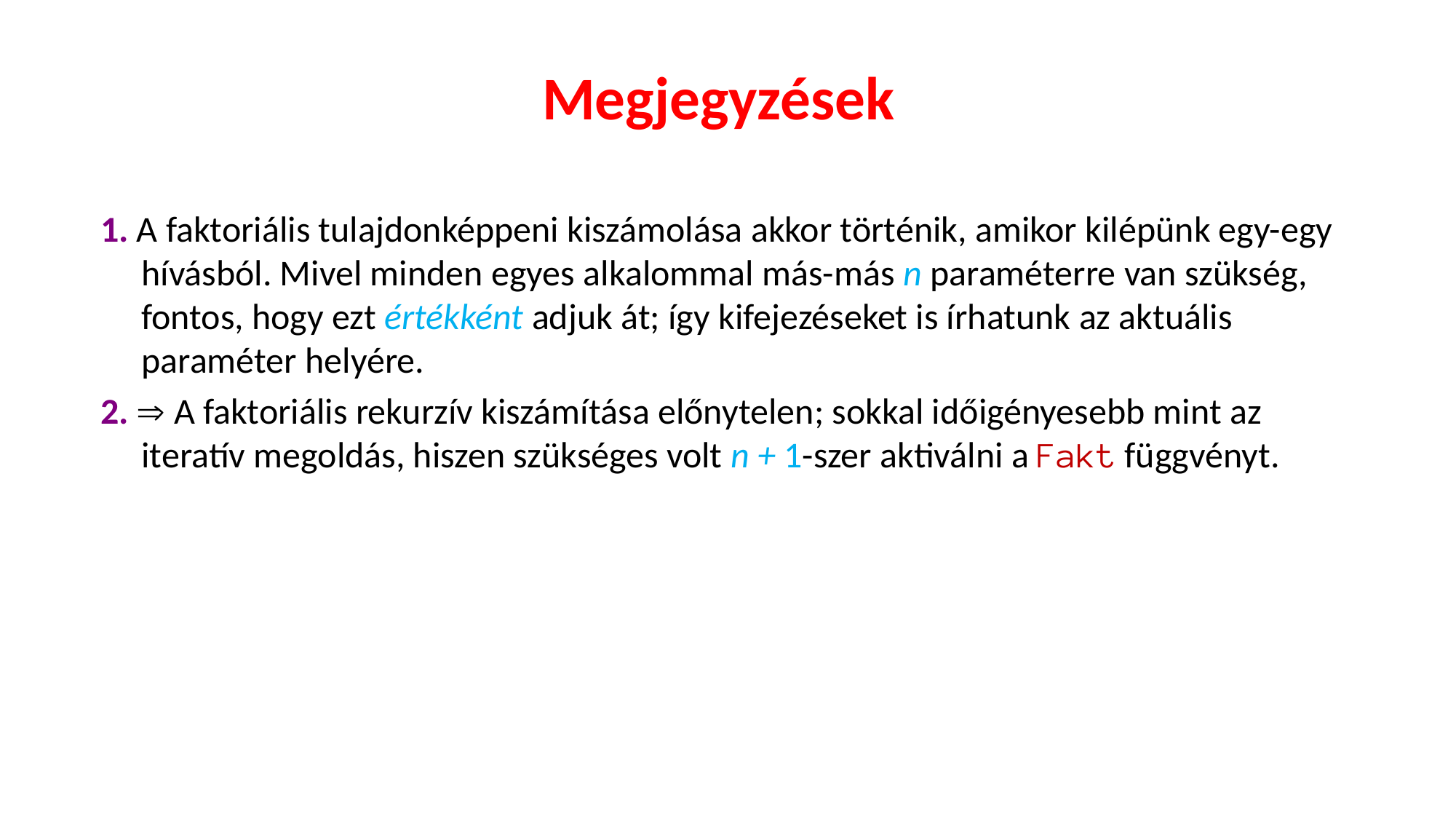

# Megjegyzések
1. A faktoriális tulajdonképpeni kiszámolása akkor történik, amikor kilépünk egy-egy hívásból. Mivel minden egyes alkalommal más-más n paraméterre van szükség, fontos, hogy ezt értékként adjuk át; így kifejezéseket is írhatunk az aktuális paraméter helyére.
2. ⇒ A faktoriális rekurzív kiszámítása előnytelen; sokkal időigényesebb mint az iteratív megoldás, hiszen szükséges volt n + 1-szer aktiválni a Fakt függvényt.